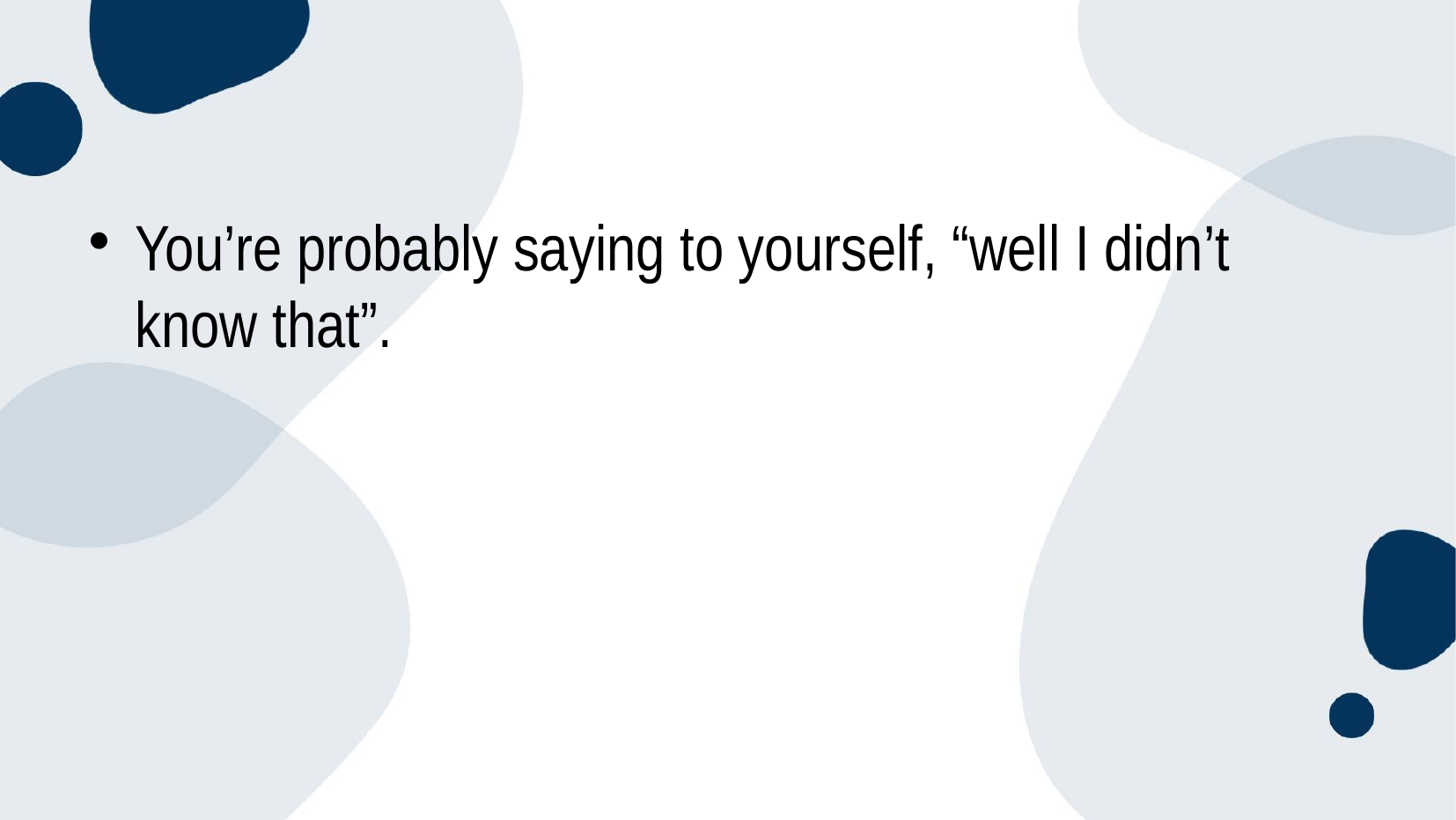

#
You’re probably saying to yourself, “well I didn’t  know that”.